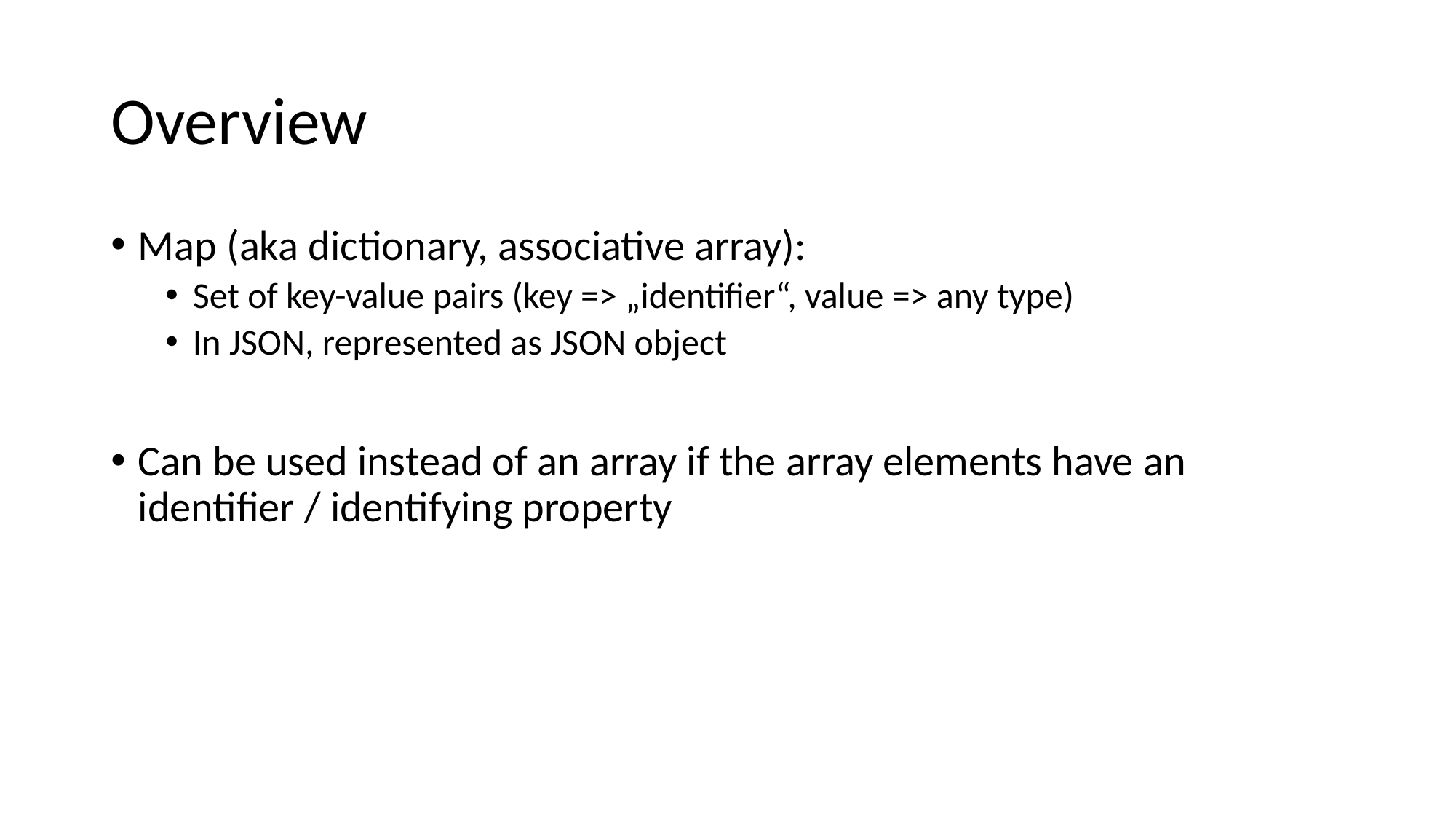

# Overview
Map (aka dictionary, associative array):
Set of key-value pairs (key => „identifier“, value => any type)
In JSON, represented as JSON object

Can be used instead of an array if the array elements have an identifier / identifying property